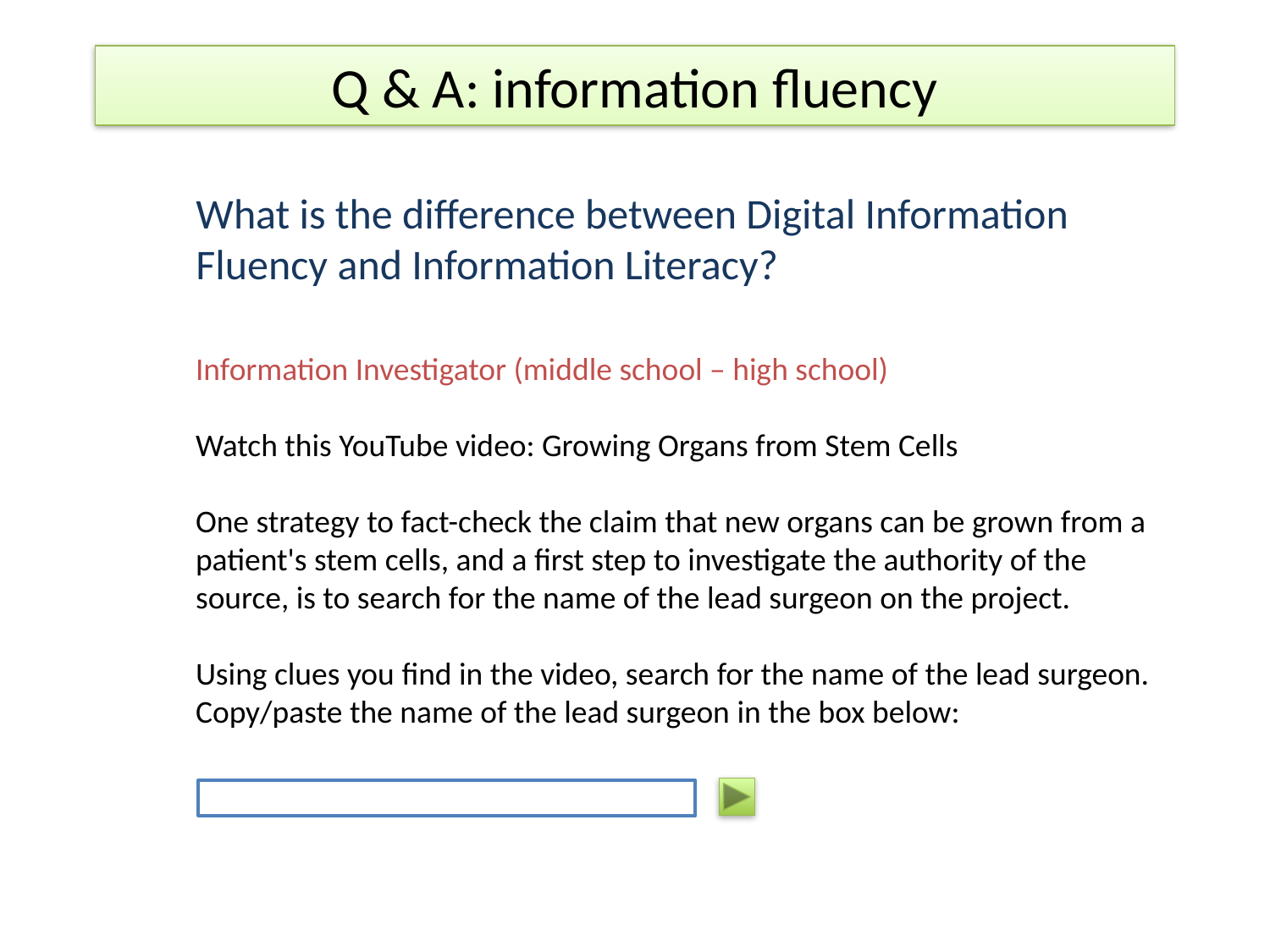

Q & A: information fluency
What is the difference between Digital Information Fluency and Information Literacy?

Information Investigator (middle school – high school)

Watch this YouTube video: Growing Organs from Stem Cells

One strategy to fact-check the claim that new organs can be grown from a patient's stem cells, and a first step to investigate the authority of the source, is to search for the name of the lead surgeon on the project.

Using clues you find in the video, search for the name of the lead surgeon. Copy/paste the name of the lead surgeon in the box below: